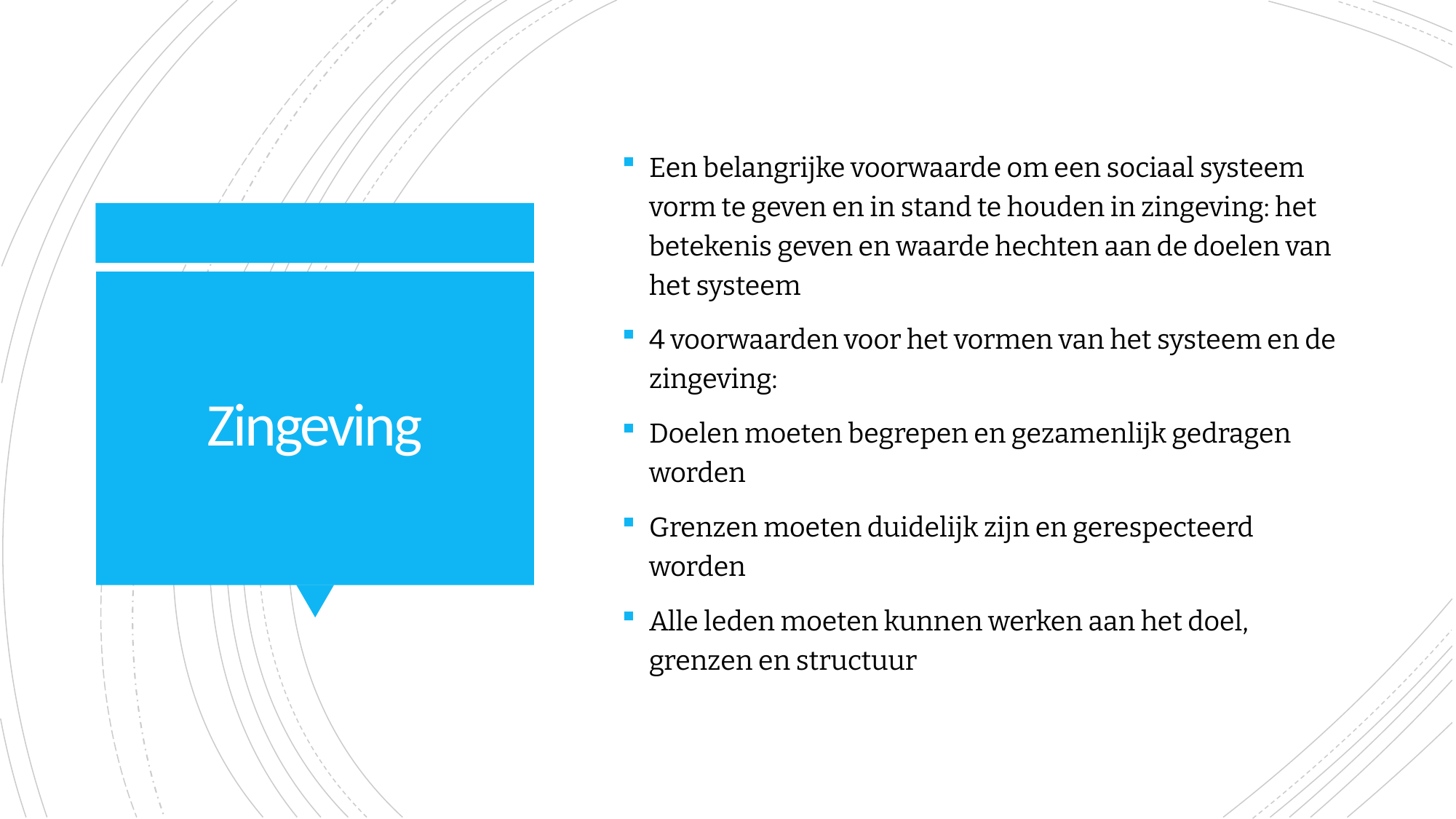

Een belangrijke voorwaarde om een sociaal systeem vorm te geven en in stand te houden in zingeving: het betekenis geven en waarde hechten aan de doelen van het systeem
4 voorwaarden voor het vormen van het systeem en de zingeving:
Doelen moeten begrepen en gezamenlijk gedragen worden
Grenzen moeten duidelijk zijn en gerespecteerd worden
Alle leden moeten kunnen werken aan het doel, grenzen en structuur
# Zingeving